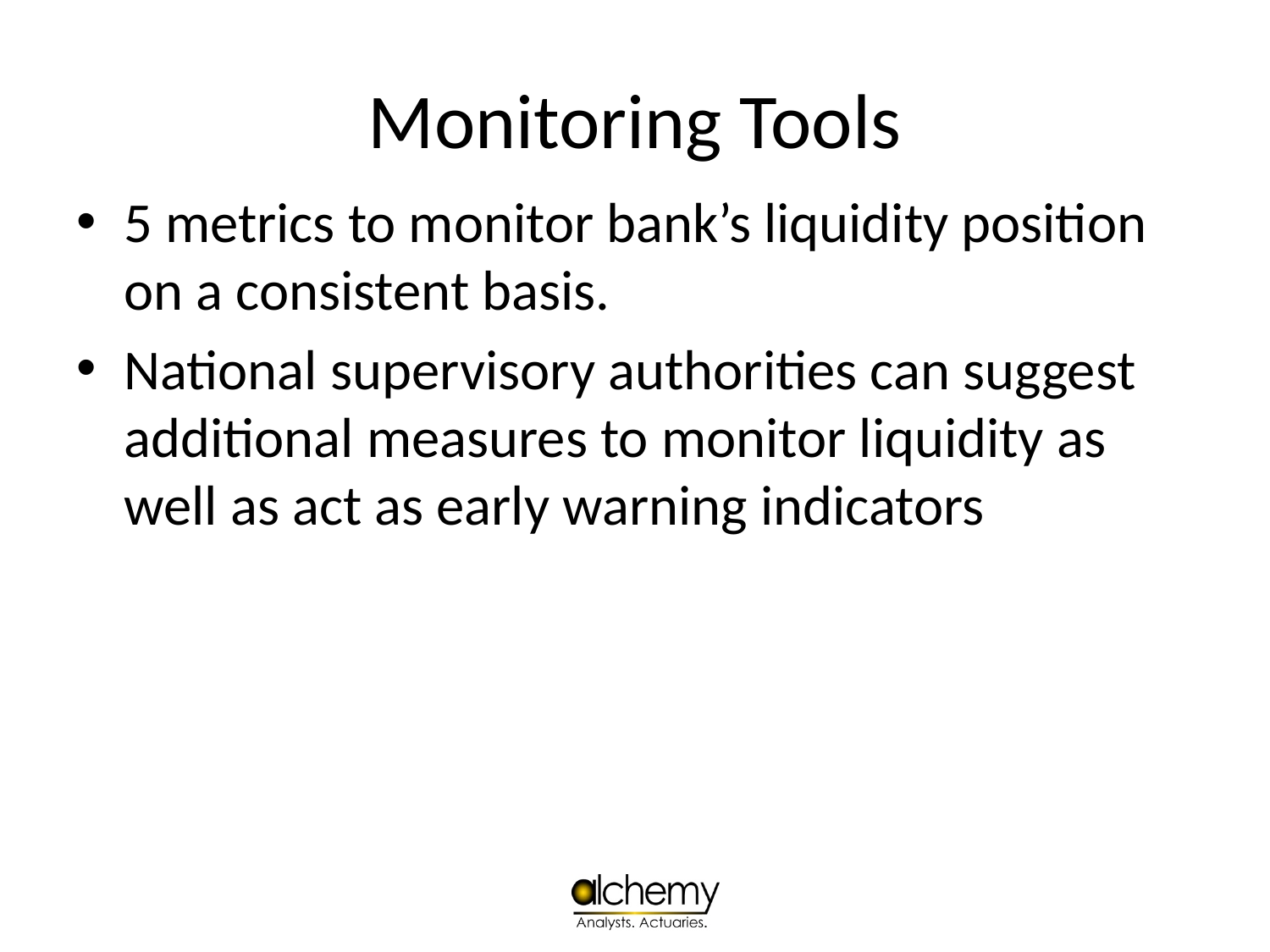

# Monitoring Tools
5 metrics to monitor bank’s liquidity position on a consistent basis.
National supervisory authorities can suggest additional measures to monitor liquidity as well as act as early warning indicators